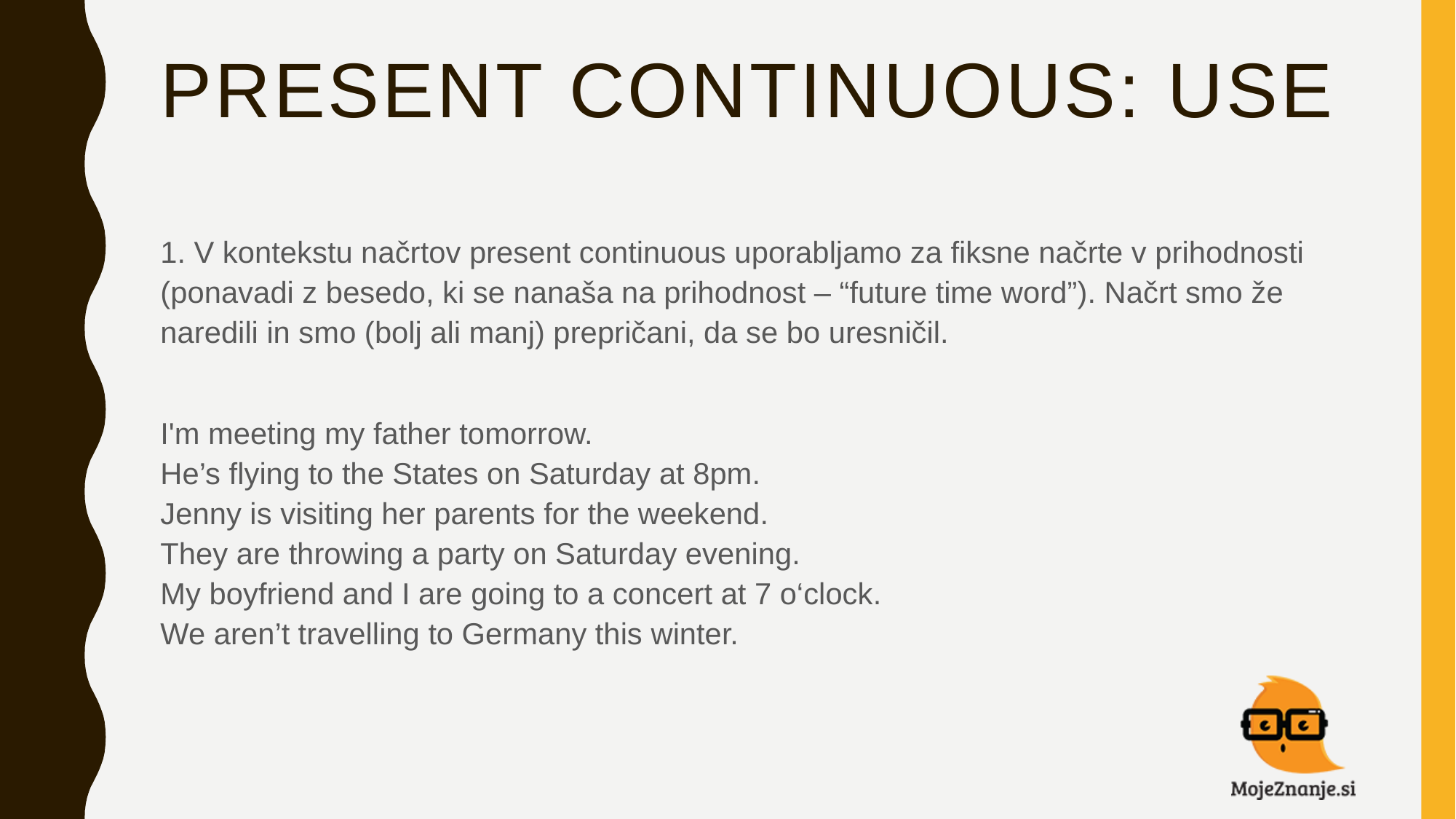

# PRESENT CONTINUOUS: USE
1. V kontekstu načrtov present continuous uporabljamo za fiksne načrte v prihodnosti (ponavadi z besedo, ki se nanaša na prihodnost – “future time word”). Načrt smo že naredili in smo (bolj ali manj) prepričani, da se bo uresničil.

I'm meeting my father tomorrow.
He’s flying to the States on Saturday at 8pm.
Jenny is visiting her parents for the weekend.
They are throwing a party on Saturday evening.
My boyfriend and I are going to a concert at 7 o‘clock.
We aren’t travelling to Germany this winter.